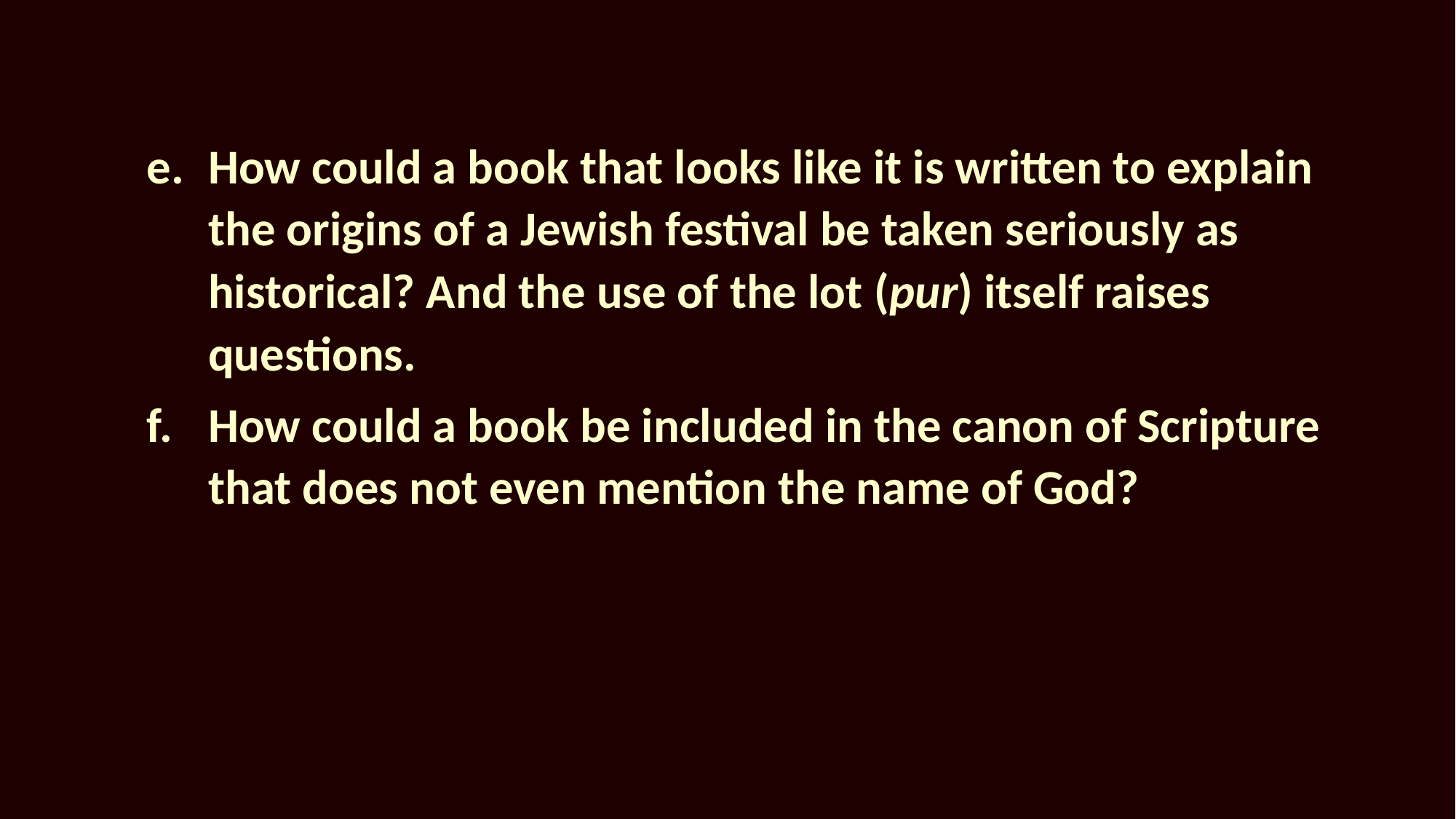

How could a book that looks like it is written to explain the origins of a Jewish festival be taken seriously as historical? And the use of the lot (pur) itself raises questions.
How could a book be included in the canon of Scripture that does not even mention the name of God?